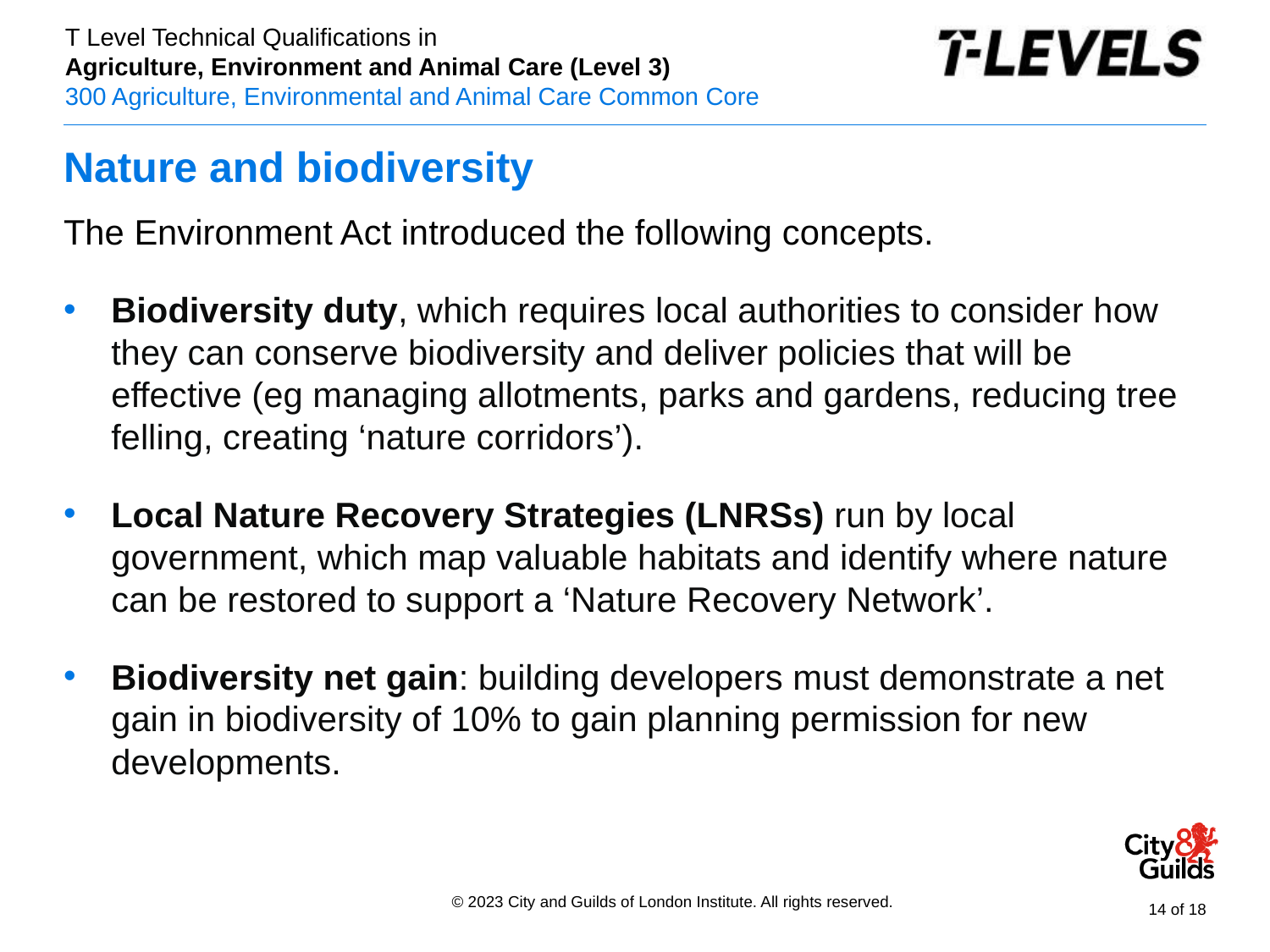

# Nature and biodiversity
The Environment Act introduced the following concepts.
Biodiversity duty, which requires local authorities to consider how they can conserve biodiversity and deliver policies that will be effective (eg managing allotments, parks and gardens, reducing tree felling, creating ‘nature corridors’).
Local Nature Recovery Strategies (LNRSs) run by local government, which map valuable habitats and identify where nature can be restored to support a ‘Nature Recovery Network’.
Biodiversity net gain: building developers must demonstrate a net gain in biodiversity of 10% to gain planning permission for new developments.